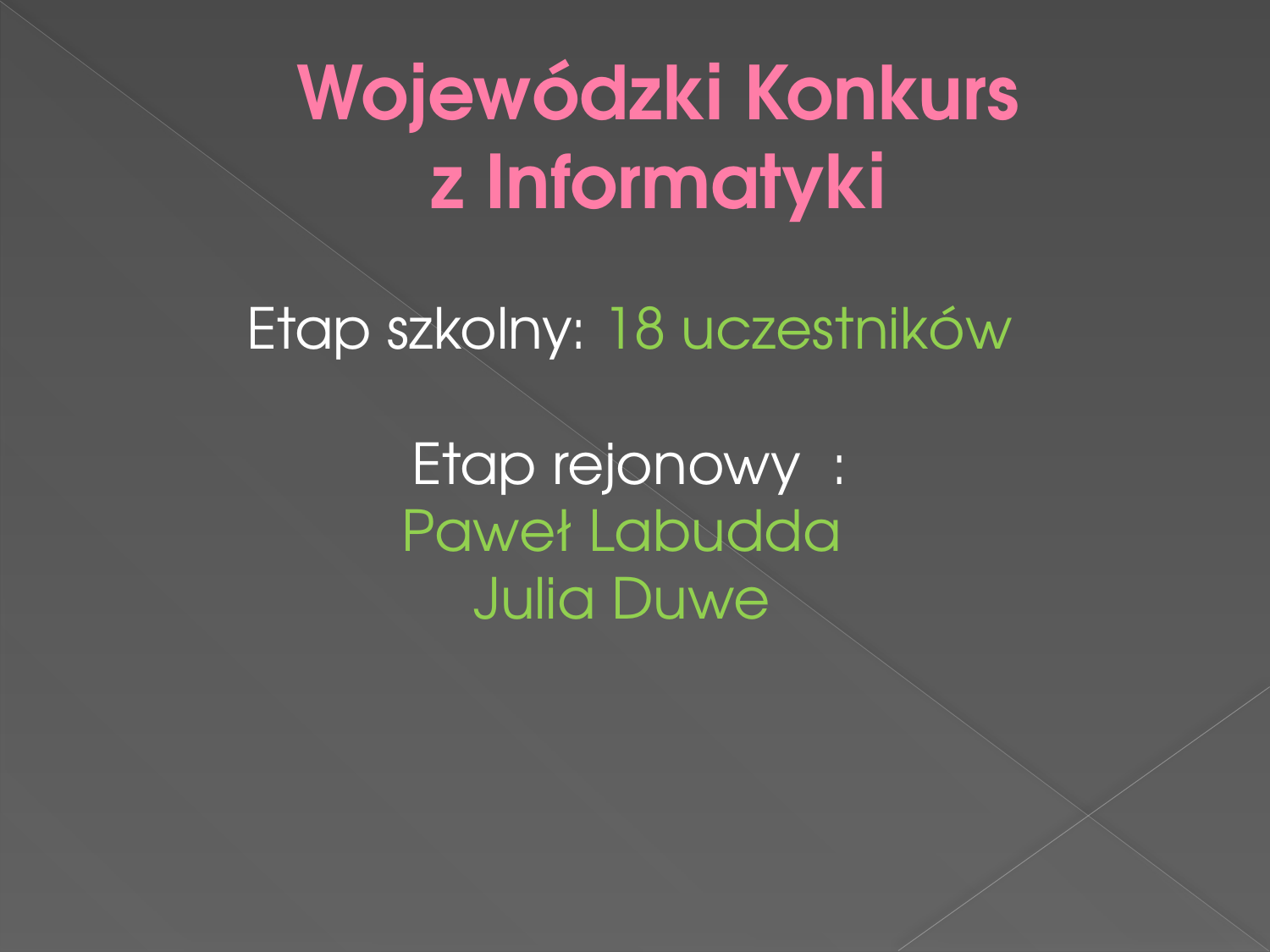

# Wojewódzki Konkurs z Informatyki
Etap szkolny: 18 uczestników

Etap rejonowy  :
Paweł Labudda
Julia Duwe